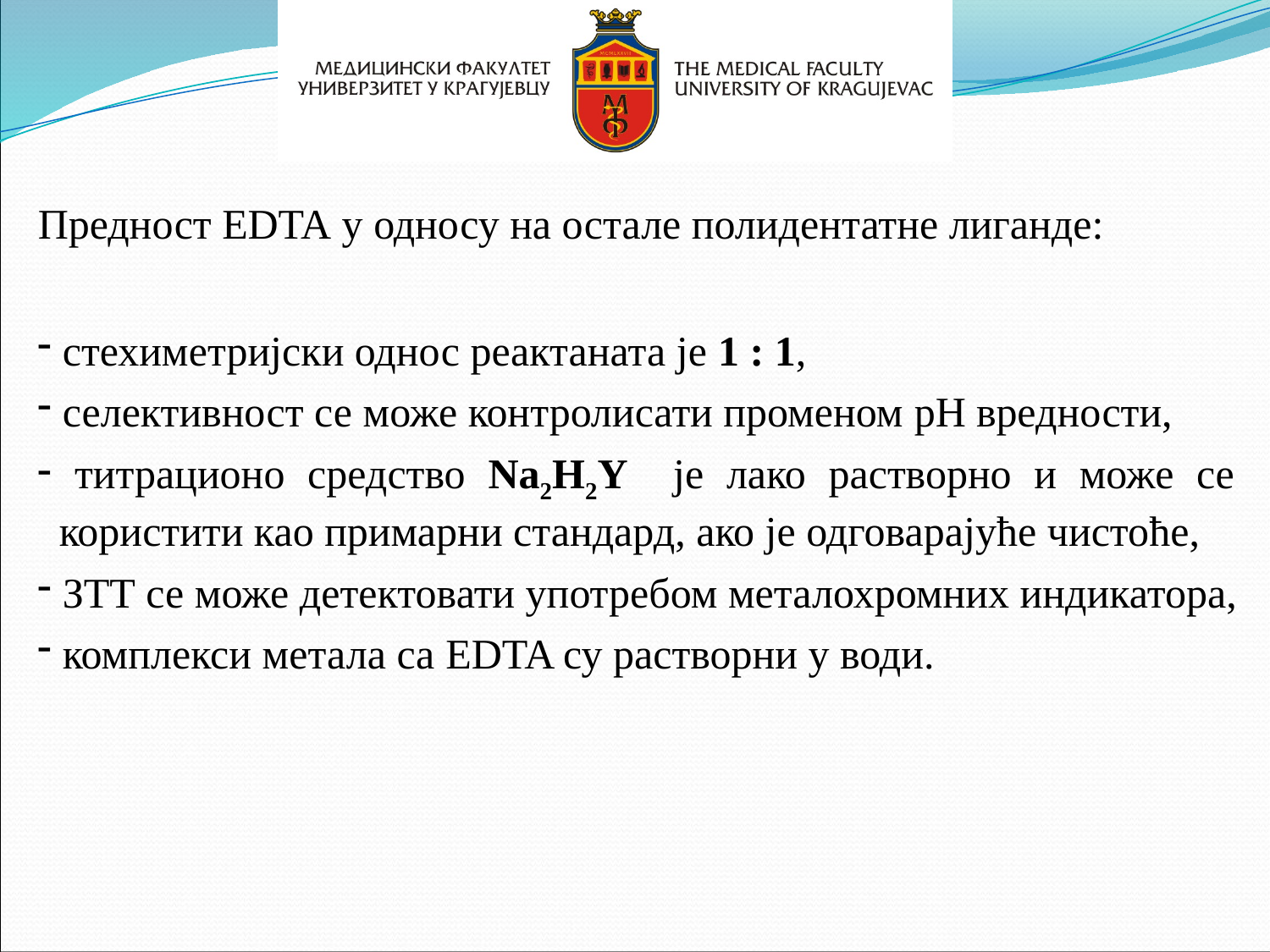

Предност EDTA у односу на остале полидентатне лиганде:
 стехиметријски однос реактаната је 1 : 1,
 селективност се може контролисати променом pH вредности,
 титрационо средство Na2H2Y  је лако растворно и може се
  користити као примарни стандард, ако је одговарајуће чистоће,
 ЗТТ се може детектовати употребом металохромних индикатора,
 комплекси метала са EDTA су растворни у води.